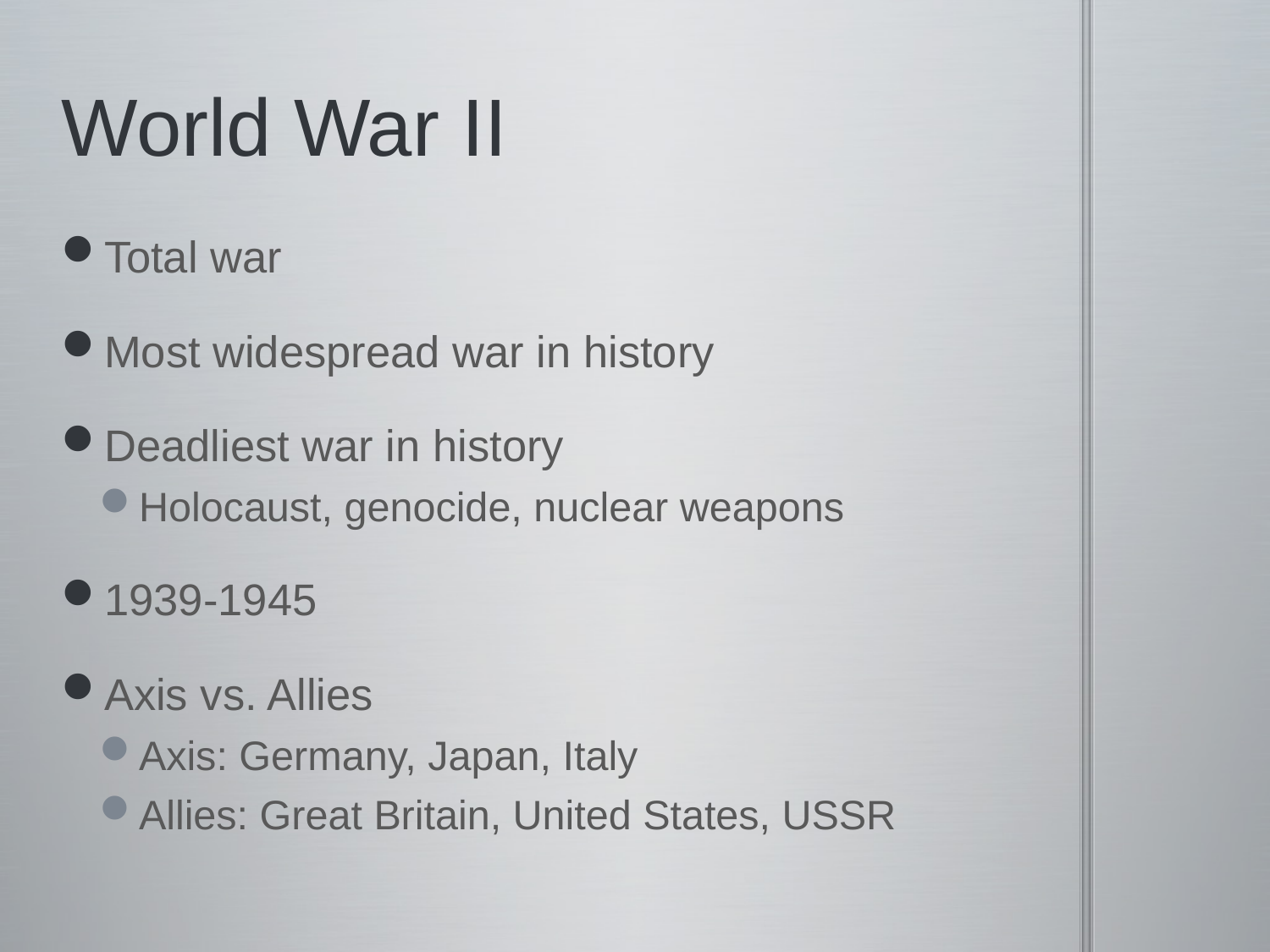

# World War II
Total war
Most widespread war in history
Deadliest war in history
Holocaust, genocide, nuclear weapons
1939-1945
Axis vs. Allies
Axis: Germany, Japan, Italy
Allies: Great Britain, United States, USSR